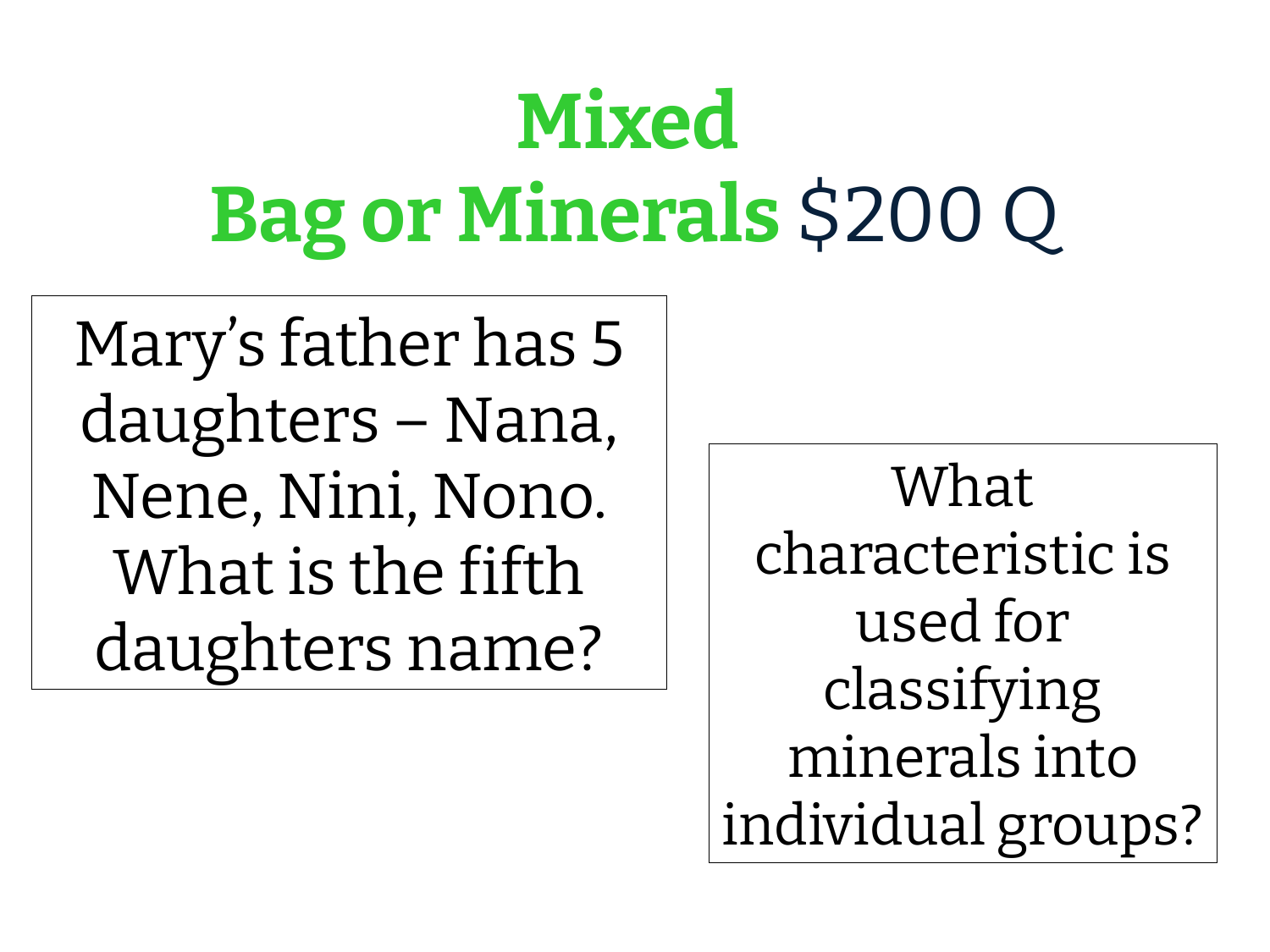

# Mixed Bag or Minerals $200 Q
Mary’s father has 5 daughters – Nana, Nene, Nini, Nono. What is the fifth daughters name?

What characteristic is used for classifying minerals into individual groups?